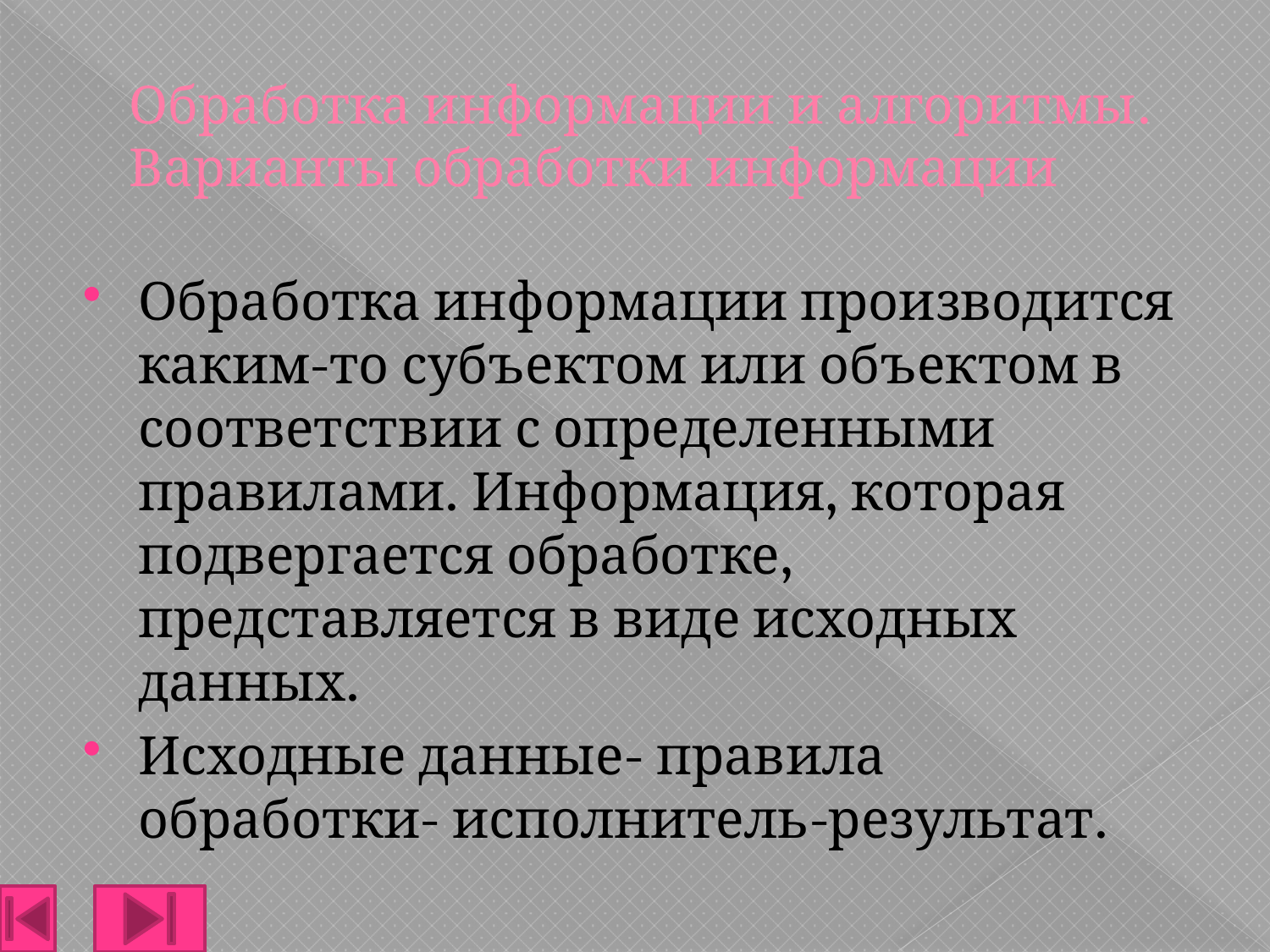

# Обработка информации и алгоритмы.  Варианты обработки информации
Обработка информации производится каким-то субъектом или объектом в соответствии с определенными правилами. Информация, которая подвергается обработке, представляется в виде исходных данных.
Исходные данные- правила обработки- исполнитель-результат.